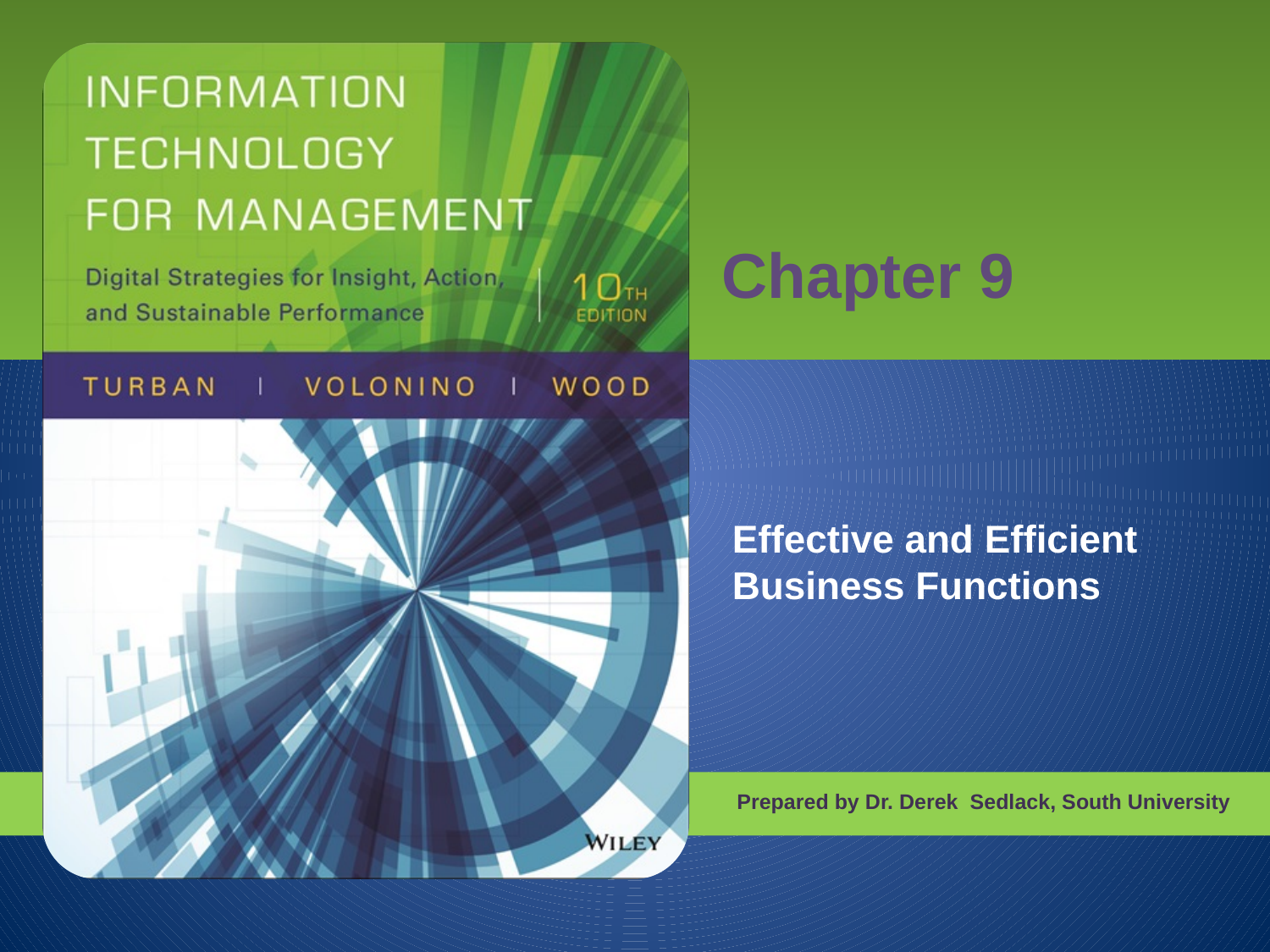

# Chapter 9
Effective and Efficient Business Functions